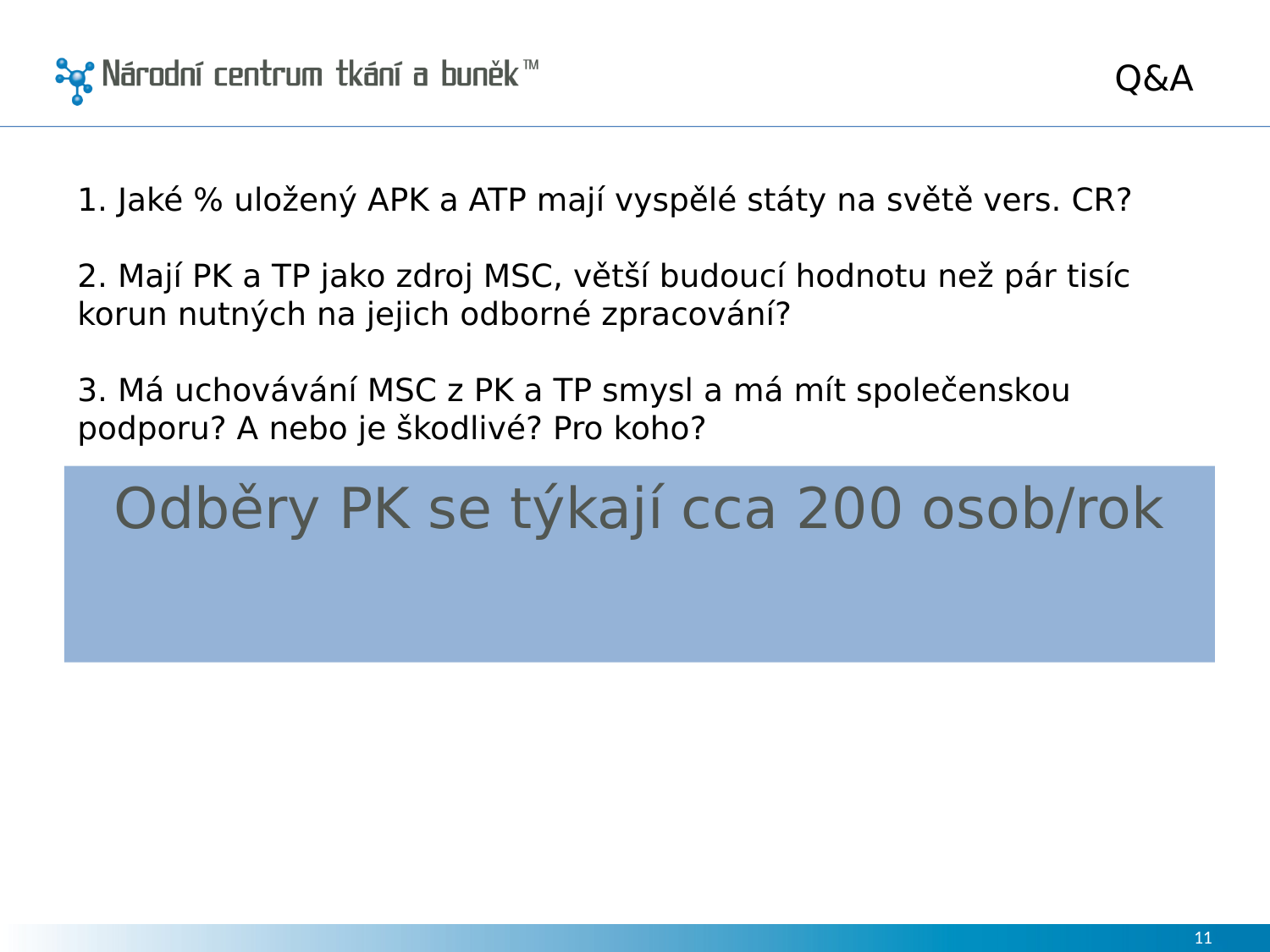

# Q&A

1. Jaké % uložený APK a ATP mají vyspělé státy na světě vers. CR?

2. Mají PK a TP jako zdroj MSC, větší budoucí hodnotu než pár tisíc korun nutných na jejich odborné zpracování?

3. Má uchovávání MSC z PK a TP smysl a má mít společenskou podporu? A nebo je škodlivé? Pro koho?

naše zkušenosti s jinými typy buněk než MSC (například amniony) ukazují, jak prospěšné jsou pro pacienty – 300 pacientů / rok

Odběry PK se týkají cca 200 osob/rok